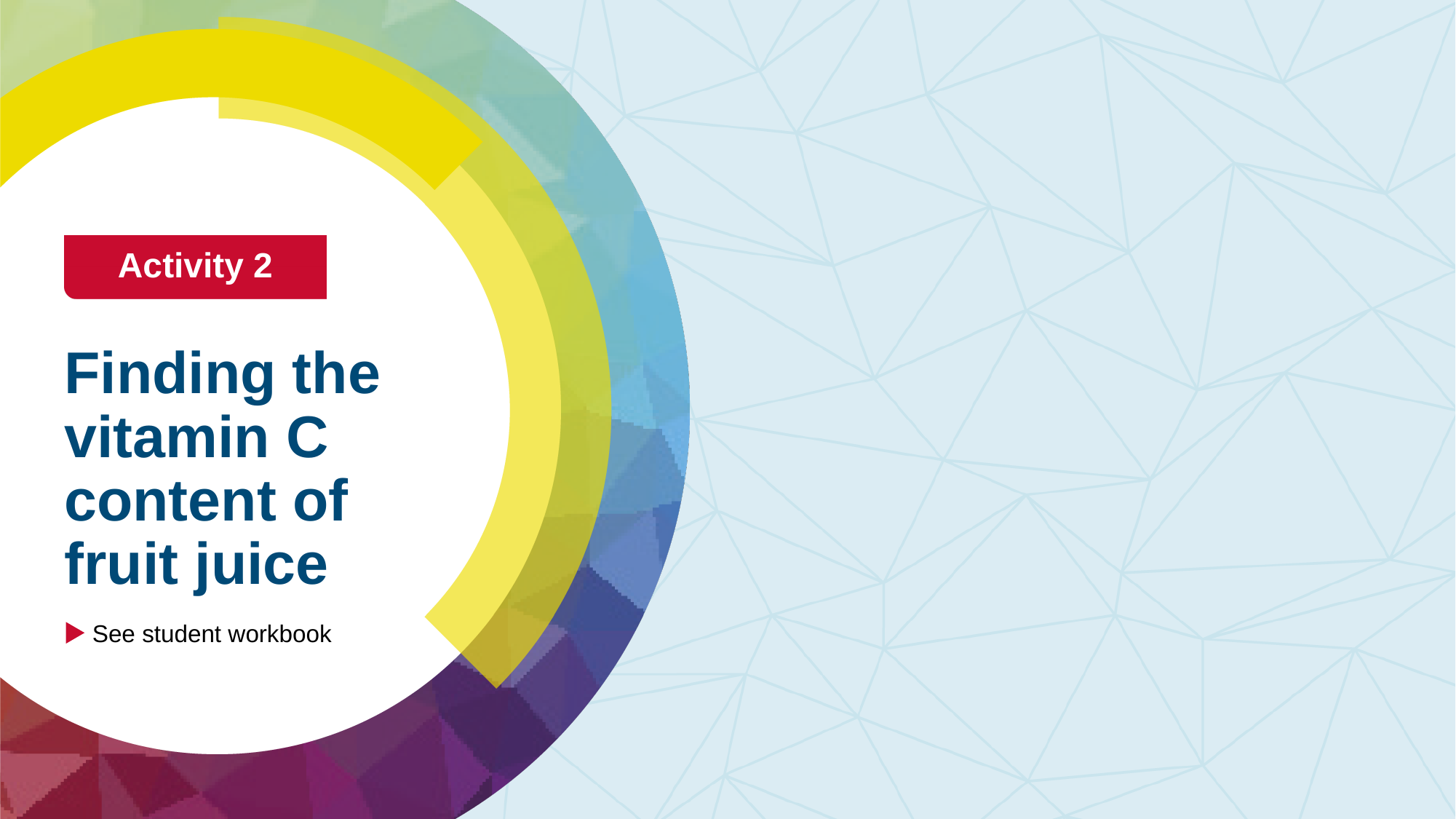

Activity 2
# Finding the vitamin C content of fruit juice
See student workbook